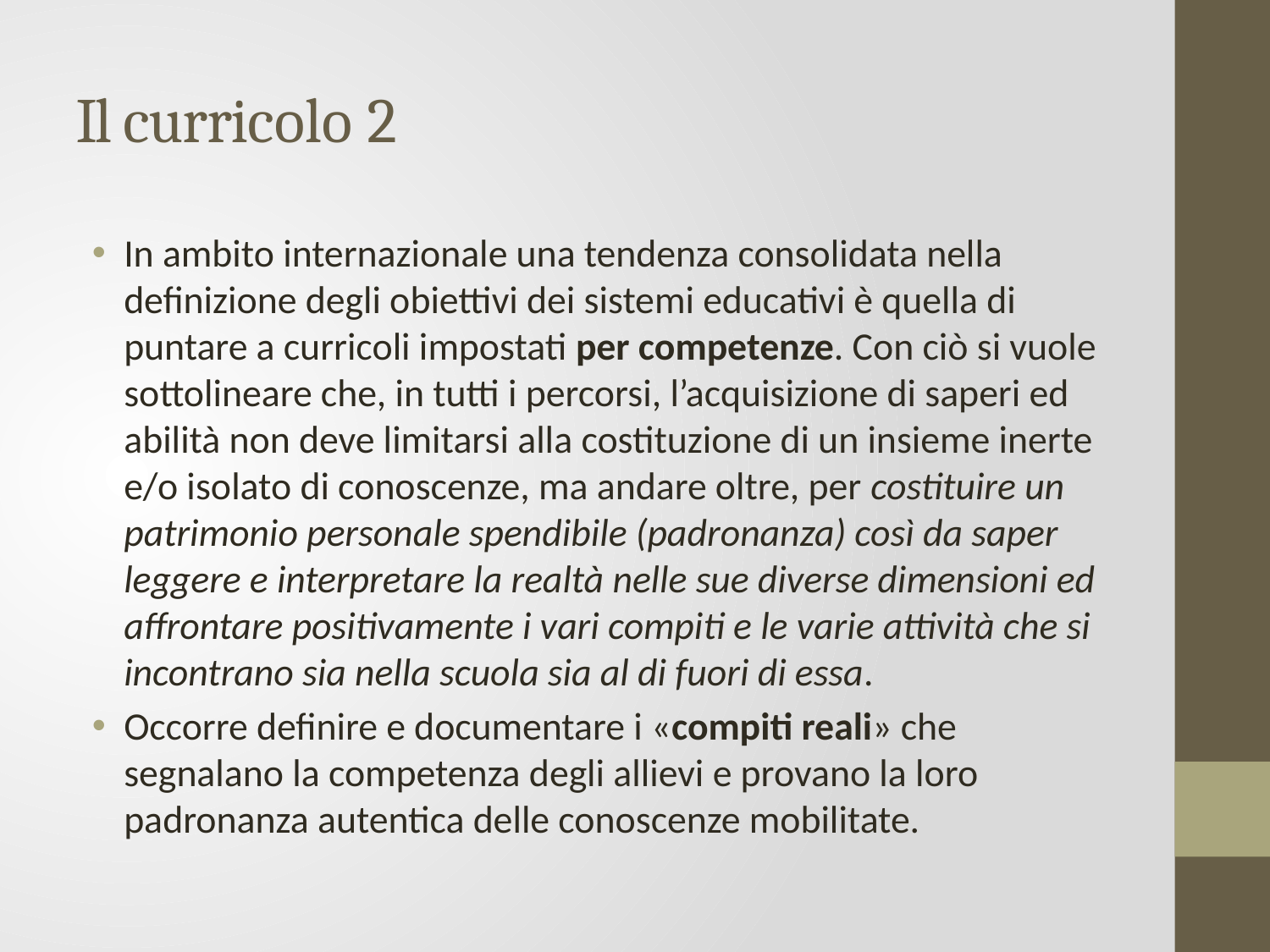

# Il curricolo 2
In ambito internazionale una tendenza consolidata nella definizione degli obiettivi dei sistemi educativi è quella di puntare a curricoli impostati per competenze. Con ciò si vuole sottolineare che, in tutti i percorsi, l’acquisizione di saperi ed abilità non deve limitarsi alla costituzione di un insieme inerte e/o isolato di conoscenze, ma andare oltre, per costituire un patrimonio personale spendibile (padronanza) così da saper leggere e interpretare la realtà nelle sue diverse dimensioni ed affrontare positivamente i vari compiti e le varie attività che si incontrano sia nella scuola sia al di fuori di essa.
Occorre definire e documentare i «compiti reali» che segnalano la competenza degli allievi e provano la loro padronanza autentica delle conoscenze mobilitate.